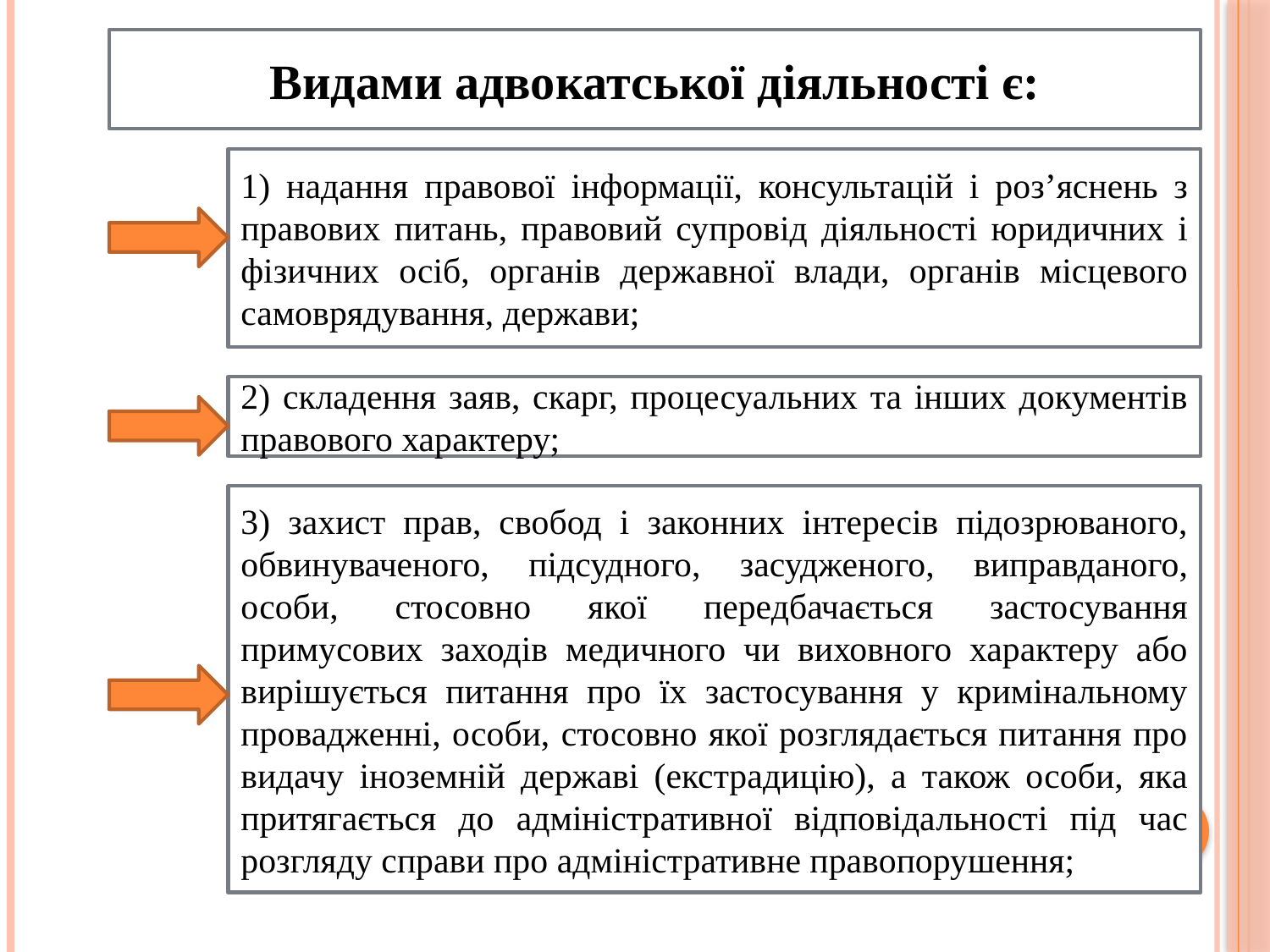

Видами адвокатської діяльності є:
1) надання правової інформації, консультацій і роз’яснень з правових питань, правовий супровід діяльності юридичних і фізичних осіб, органів державної влади, органів місцевого самоврядування, держави;

2) складення заяв, скарг, процесуальних та інших документів правового характеру;

3) захист прав, свобод і законних інтересів підозрюваного, обвинуваченого, підсудного, засудженого, виправданого, особи, стосовно якої передбачається застосування примусових заходів медичного чи виховного характеру або вирішується питання про їх застосування у кримінальному провадженні, особи, стосовно якої розглядається питання про видачу іноземній державі (екстрадицію), а також особи, яка притягається до адміністративної відповідальності під час розгляду справи про адміністративне правопорушення;